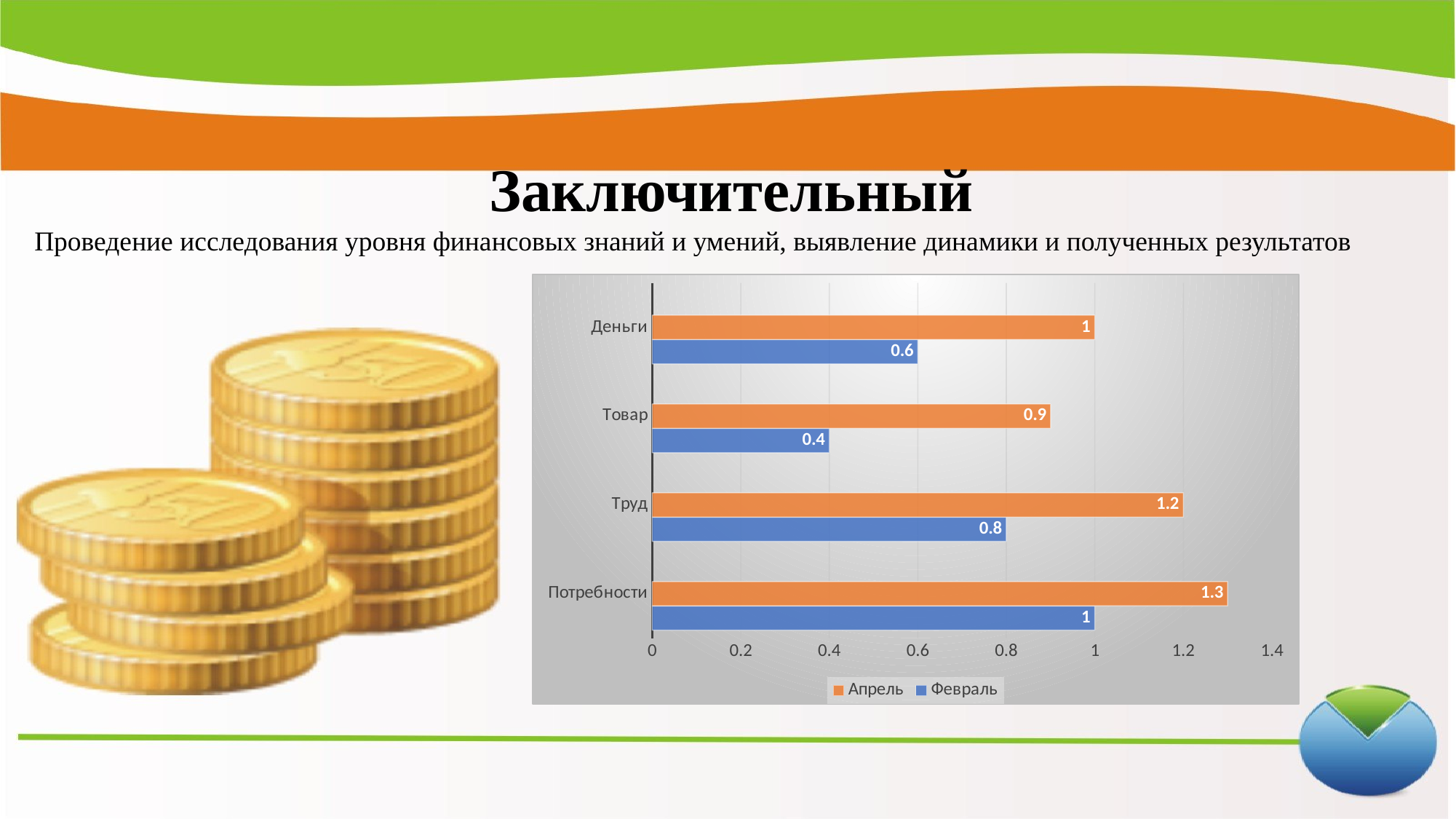

Заключительный
Проведение исследования уровня финансовых знаний и умений, выявление динамики и полученных результатов

### Chart

| Category | Февраль | Апрель | Ряд 3 |
|---|---|---|---|
| Потребности | 1.0 | 1.3 | None |
| Труд | 0.8 | 1.2 | None |
| Товар | 0.4 | 0.9 | None |
| Деньги | 0.6 | 1.0 | None |